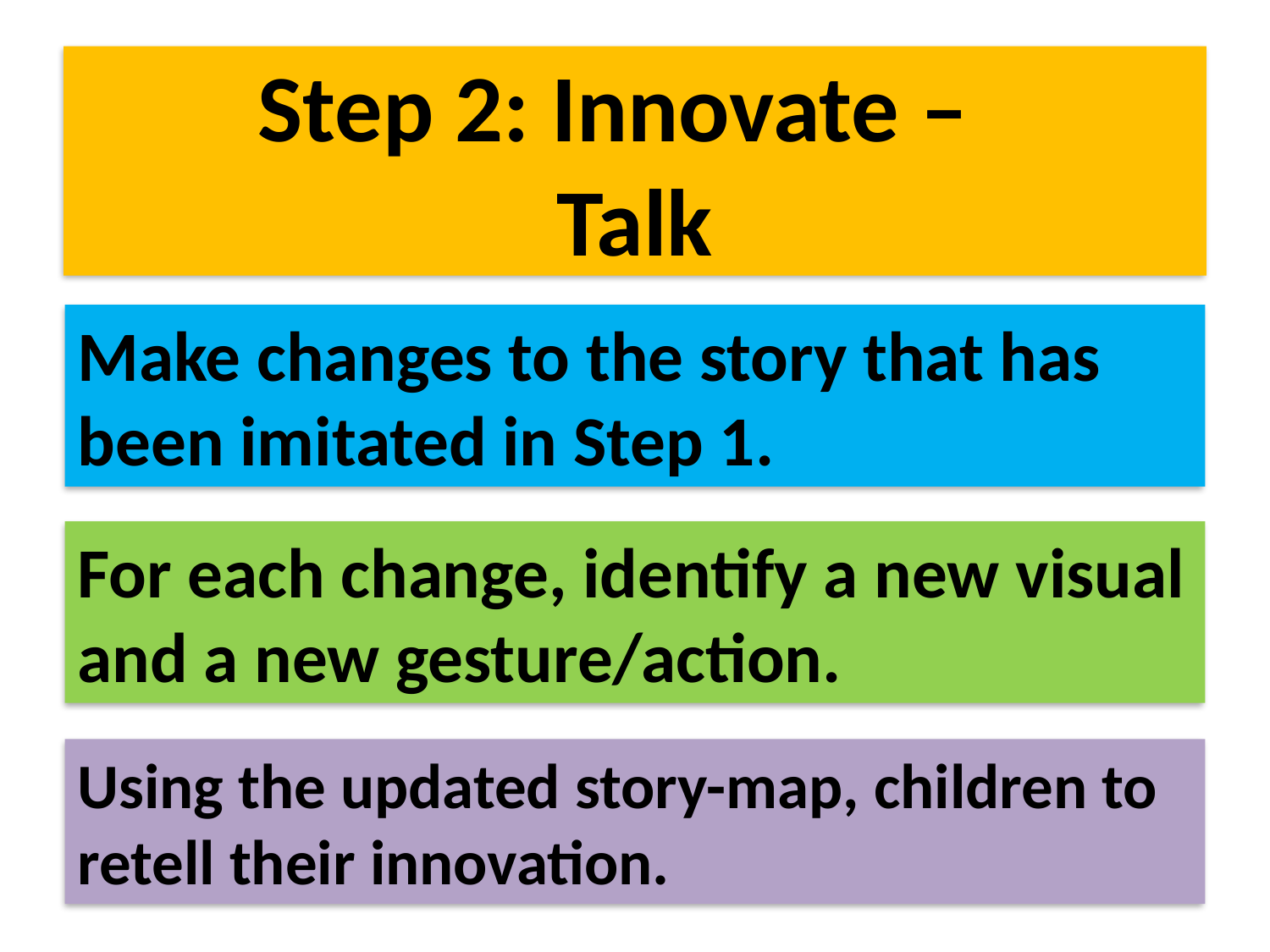

# Step 2: Innovate – Talk
Make changes to the story that has been imitated in Step 1.
For each change, identify a new visual and a new gesture/action.
Using the updated story-map, children to retell their innovation.